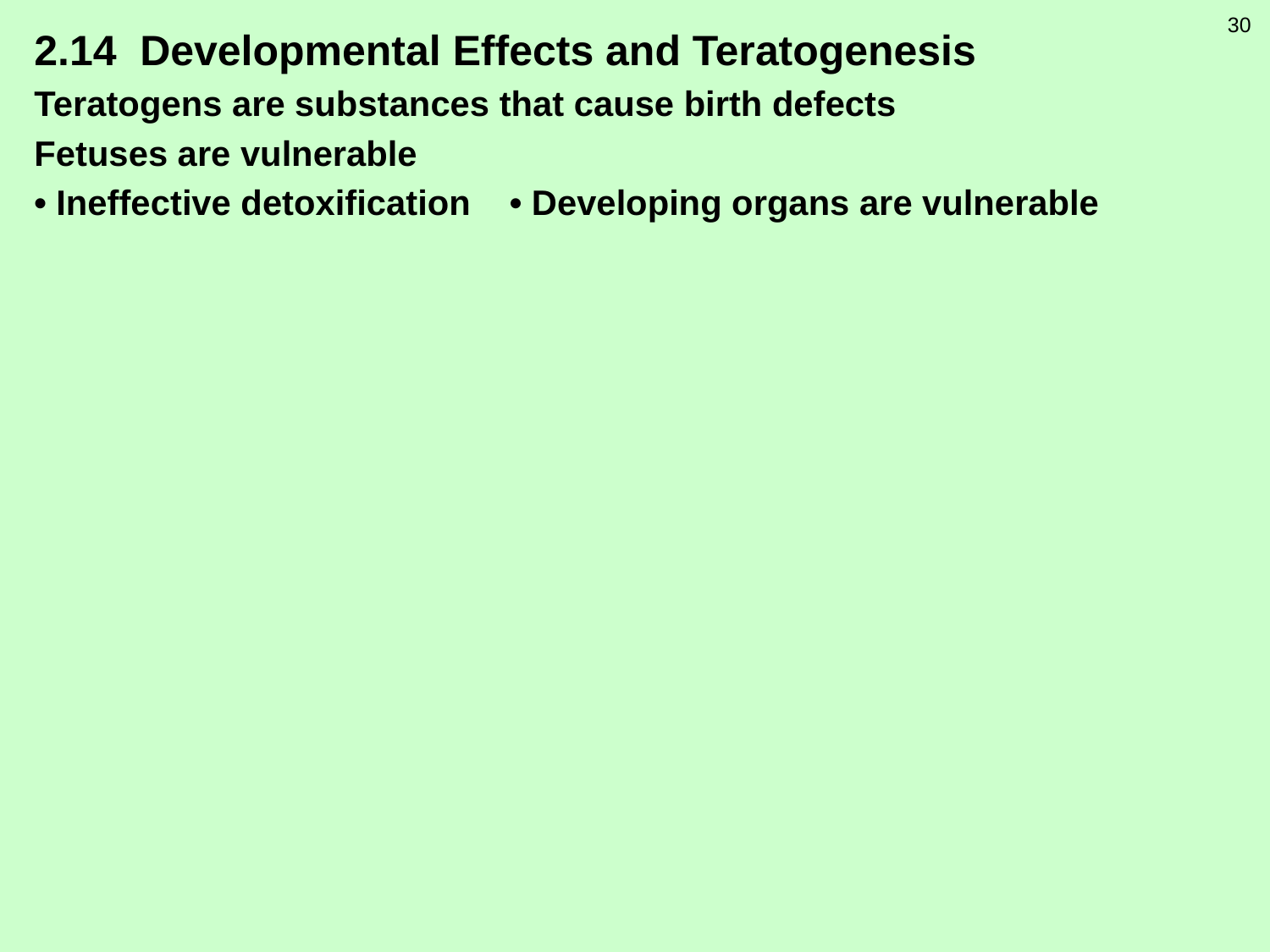

30
2.14  Developmental Effects and Teratogenesis
Teratogens are substances that cause birth defects
Fetuses are vulnerable
• Ineffective detoxification    • Developing organs are vulnerable